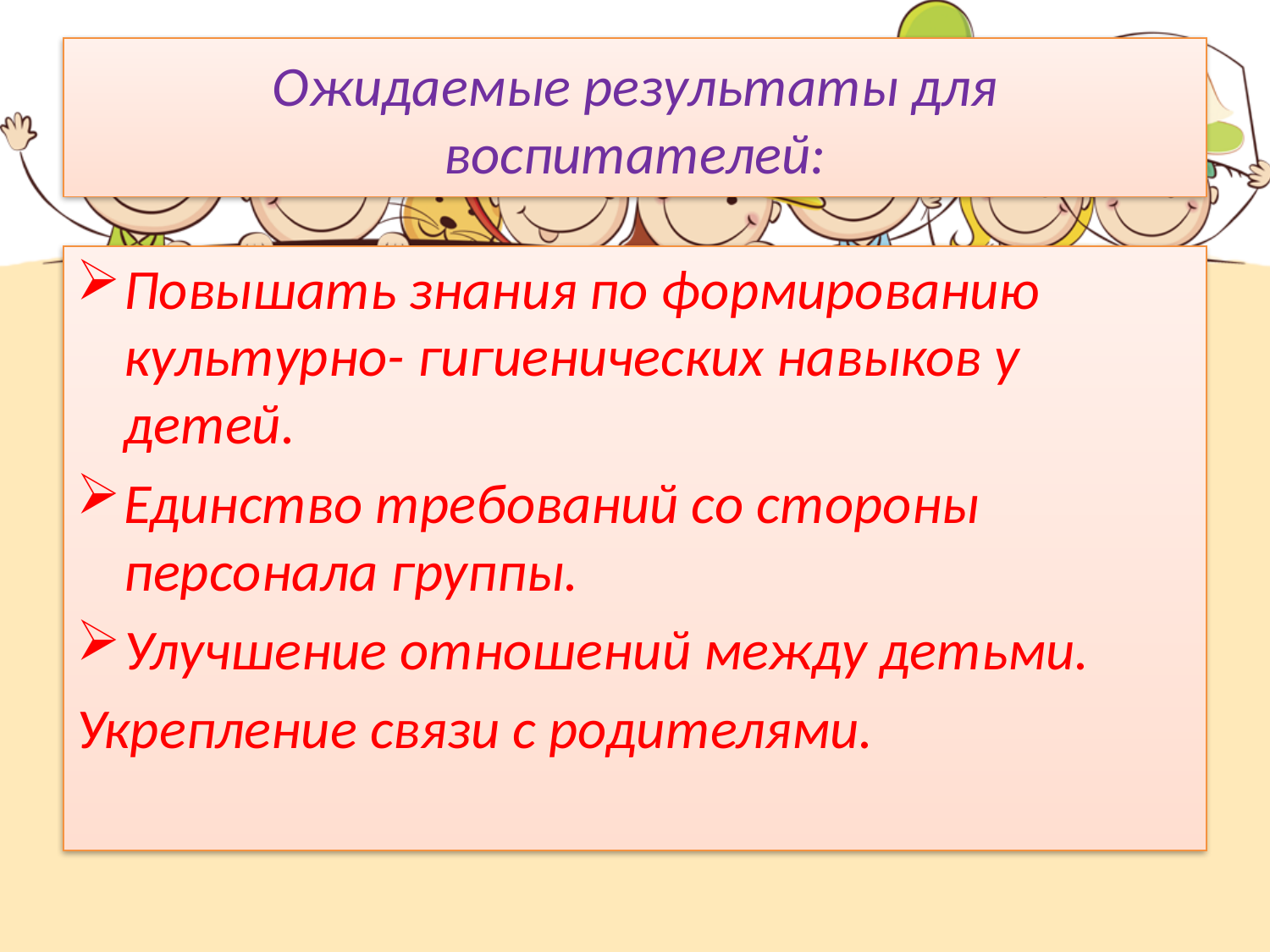

# Ожидаемые результаты для воспитателей:
Повышать знания по формированию культурно- гигиенических навыков у детей.
Единство требований со стороны персонала группы.
Улучшение отношений между детьми.
Укрепление связи с родителями.